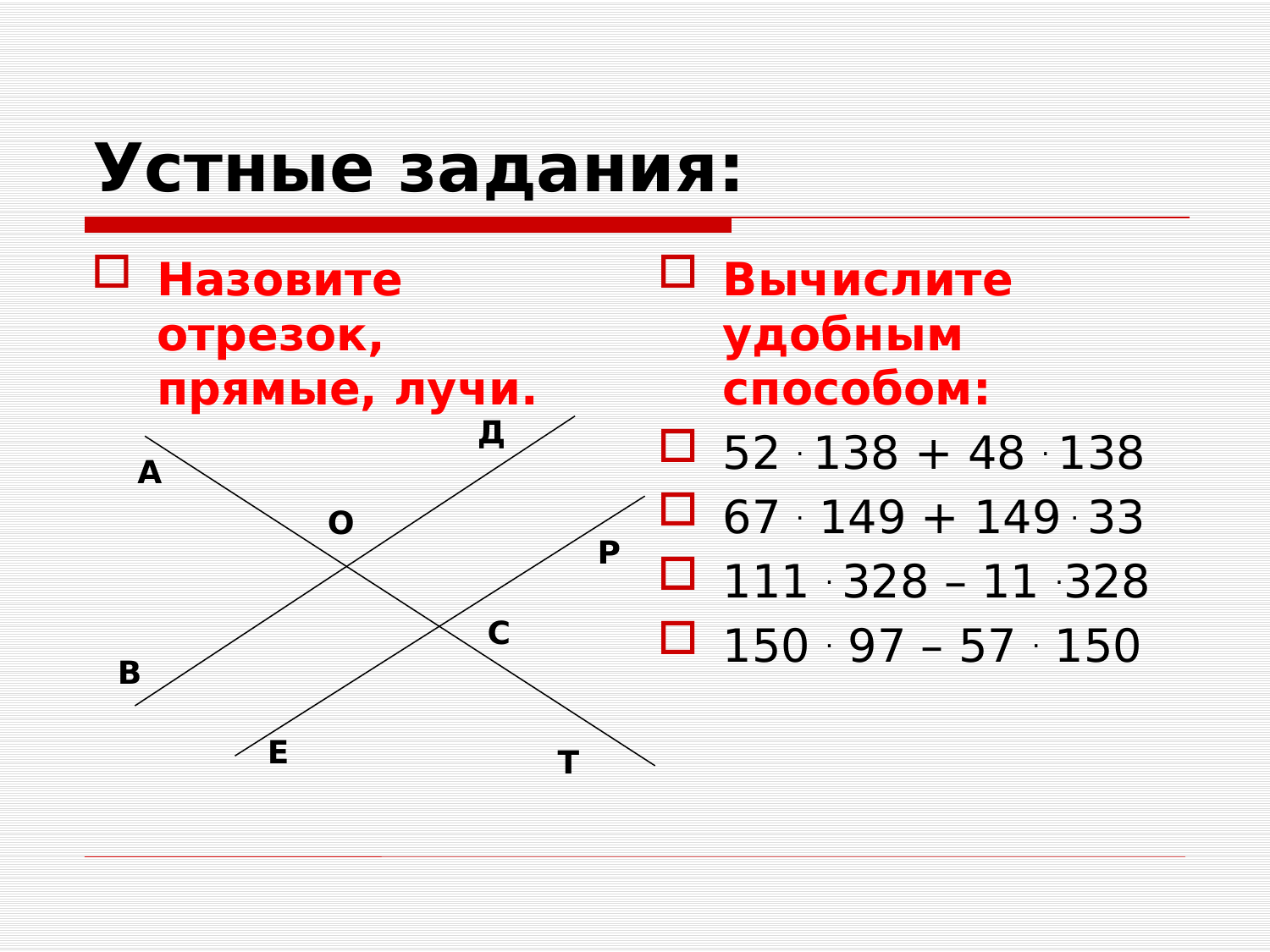

# Устные задания:
Назовите отрезок, прямые, лучи.

Вычислите удобным способом:
52 . 138 + 48 . 138
67 . 149 + 149 . 33
111 . 328 – 11 .328
150 . 97 – 57 . 150

Д

А

О
Р
С
В
Е
Т